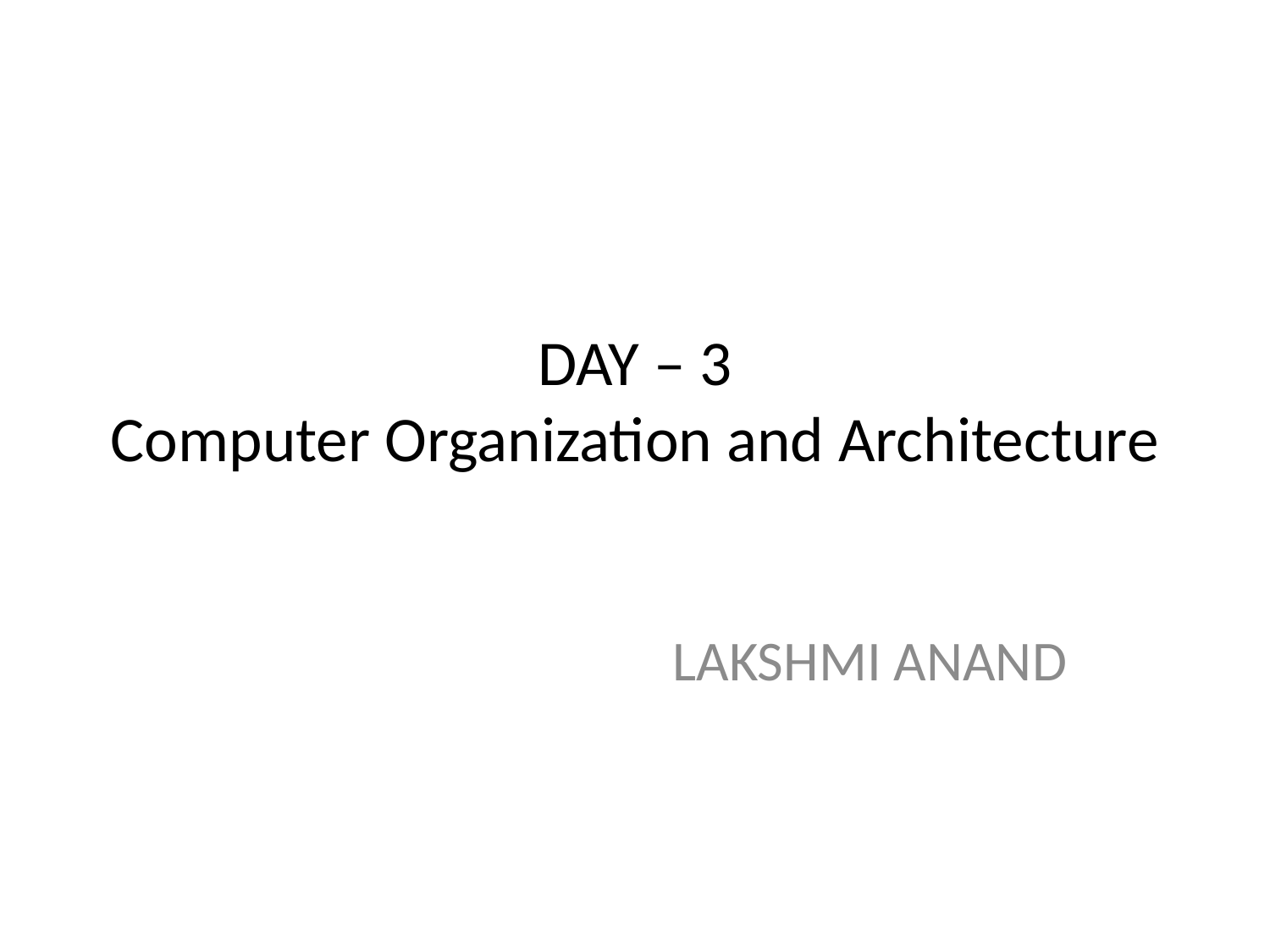

# DAY – 3 Computer Organization and Architecture

LAKSHMI ANAND